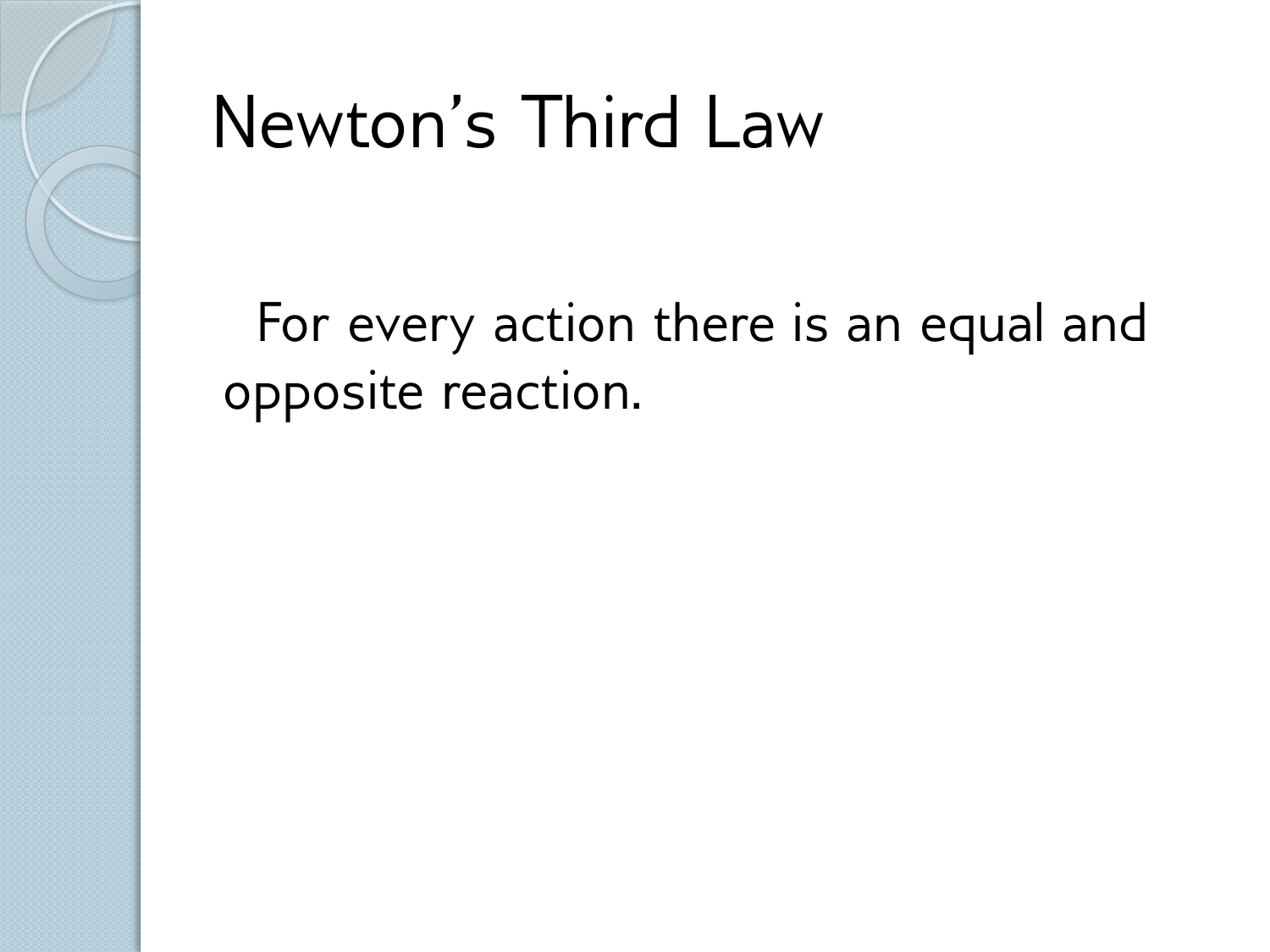

# Newton’s Third Law

  For every action there is an equal and opposite reaction.